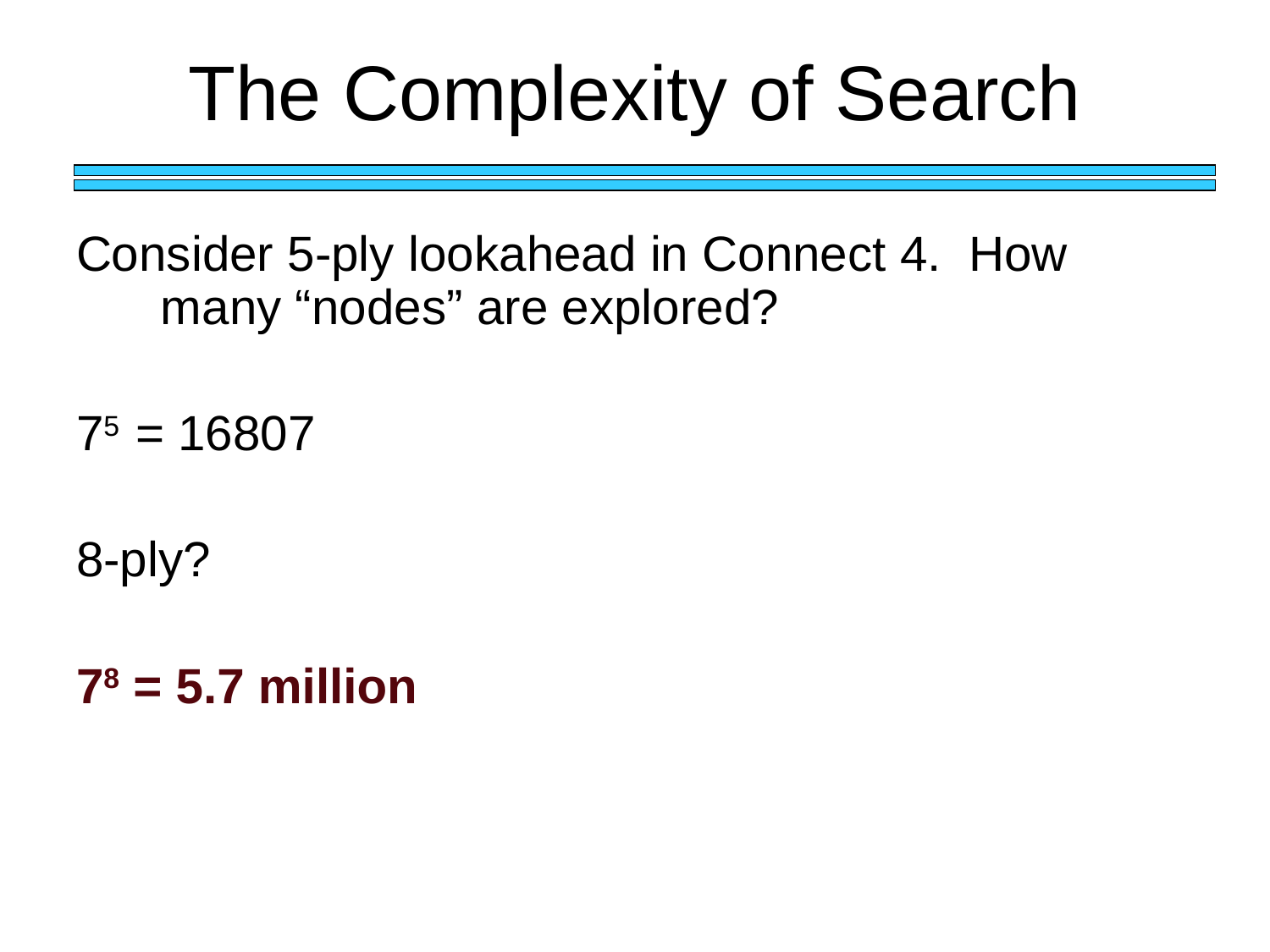

# The Complexity of Search

Consider 5-ply lookahead in Connect 4.  How many “nodes” are explored?

75  = 16807

8-ply?

78 = 5.7 million